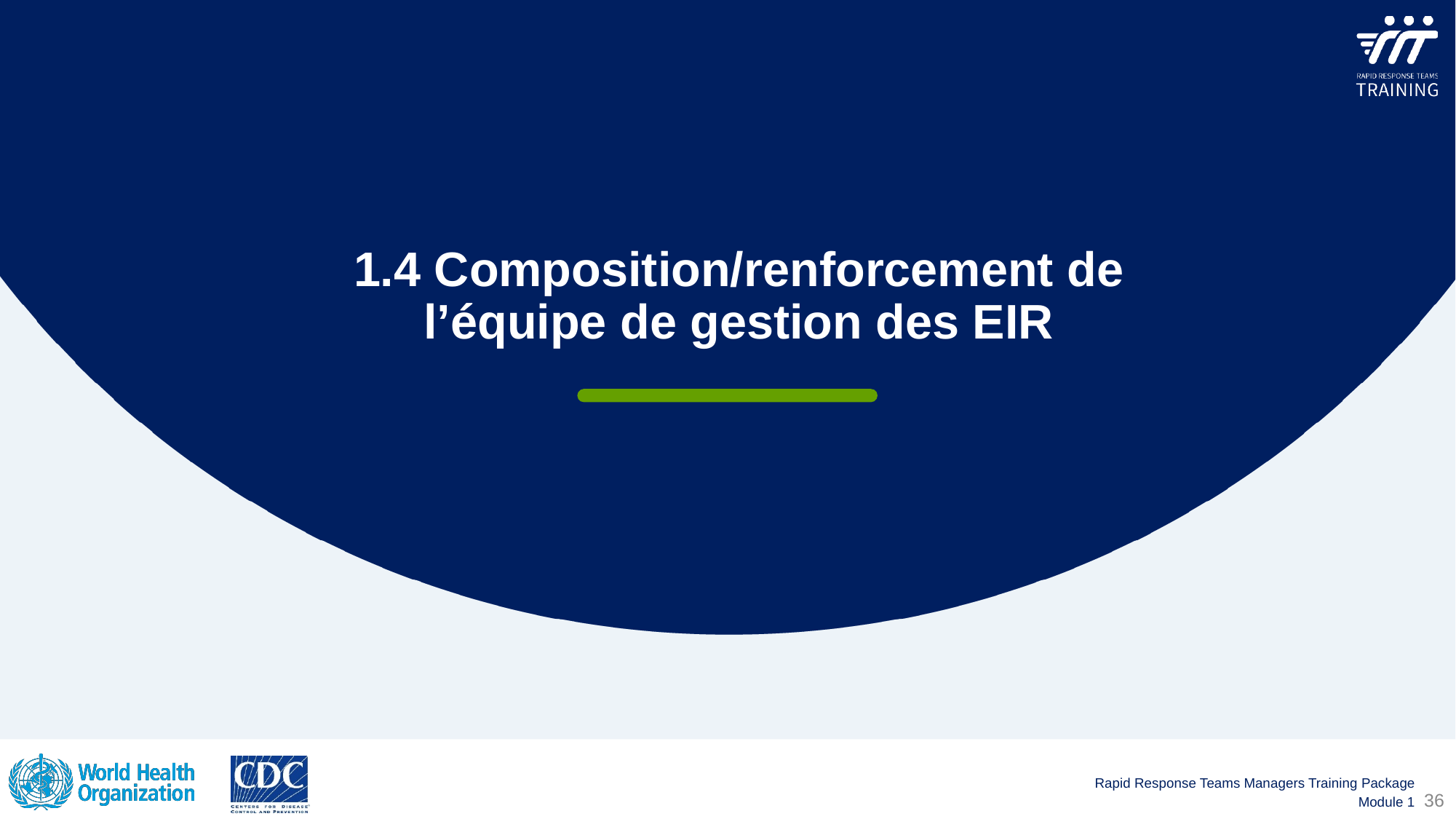

1.4 Composition/renforcement de l’équipe de gestion des EIR
36